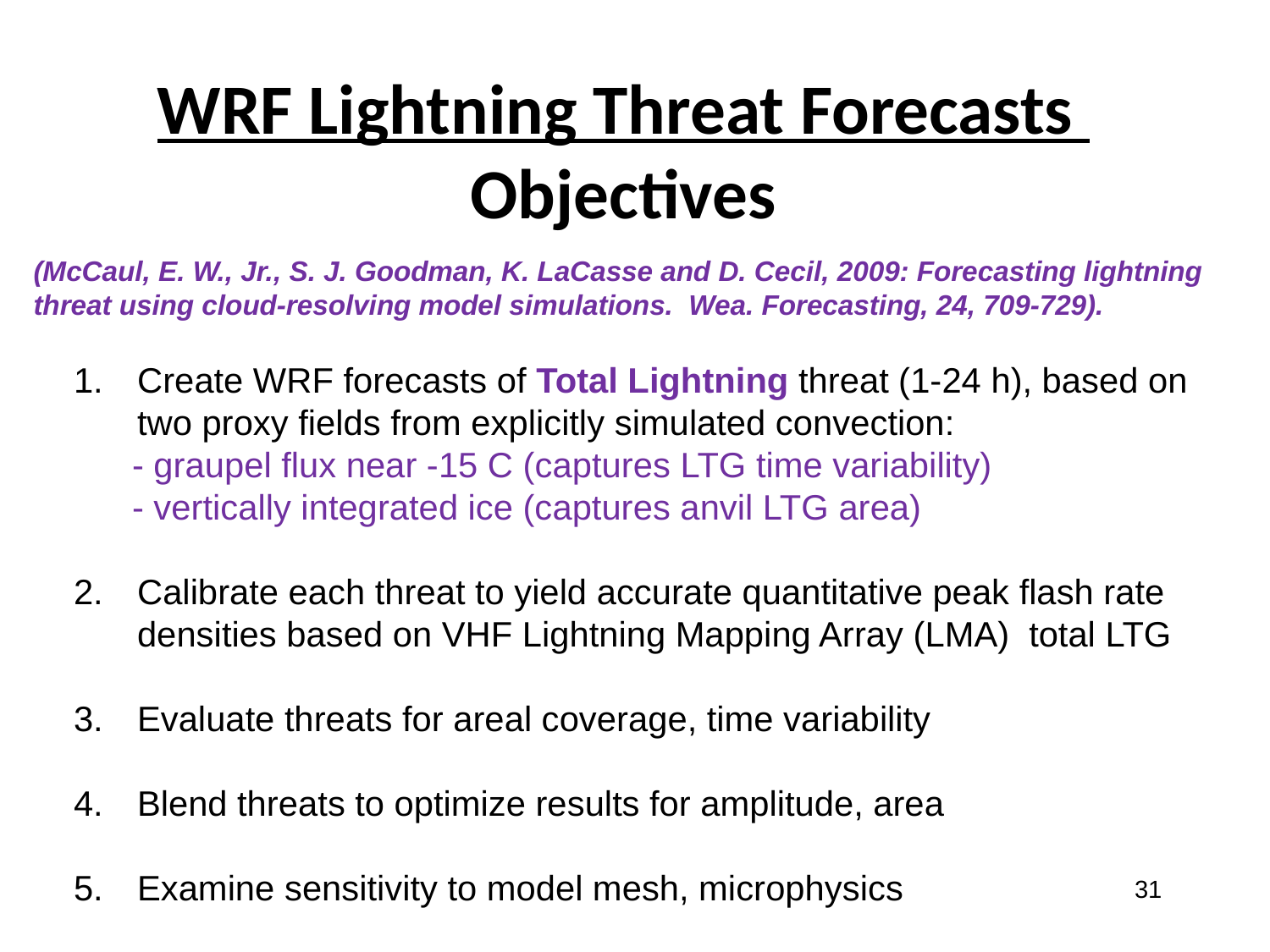

WRF Lightning Threat Forecasts
Objectives
(McCaul, E. W., Jr., S. J. Goodman, K. LaCasse and D. Cecil, 2009: Forecasting lightning threat using cloud-resolving model simulations.  Wea. Forecasting, 24, 709-729).

Create WRF forecasts of Total Lightning threat (1-24 h), based on two proxy fields from explicitly simulated convection:
      - graupel flux near -15 C (captures LTG time variability)
      - vertically integrated ice (captures anvil LTG area)

Calibrate each threat to yield accurate quantitative peak flash rate densities based on VHF Lightning Mapping Array (LMA)  total LTG

Evaluate threats for areal coverage, time variability

Blend threats to optimize results for amplitude, area

Examine sensitivity to model mesh, microphysics
31